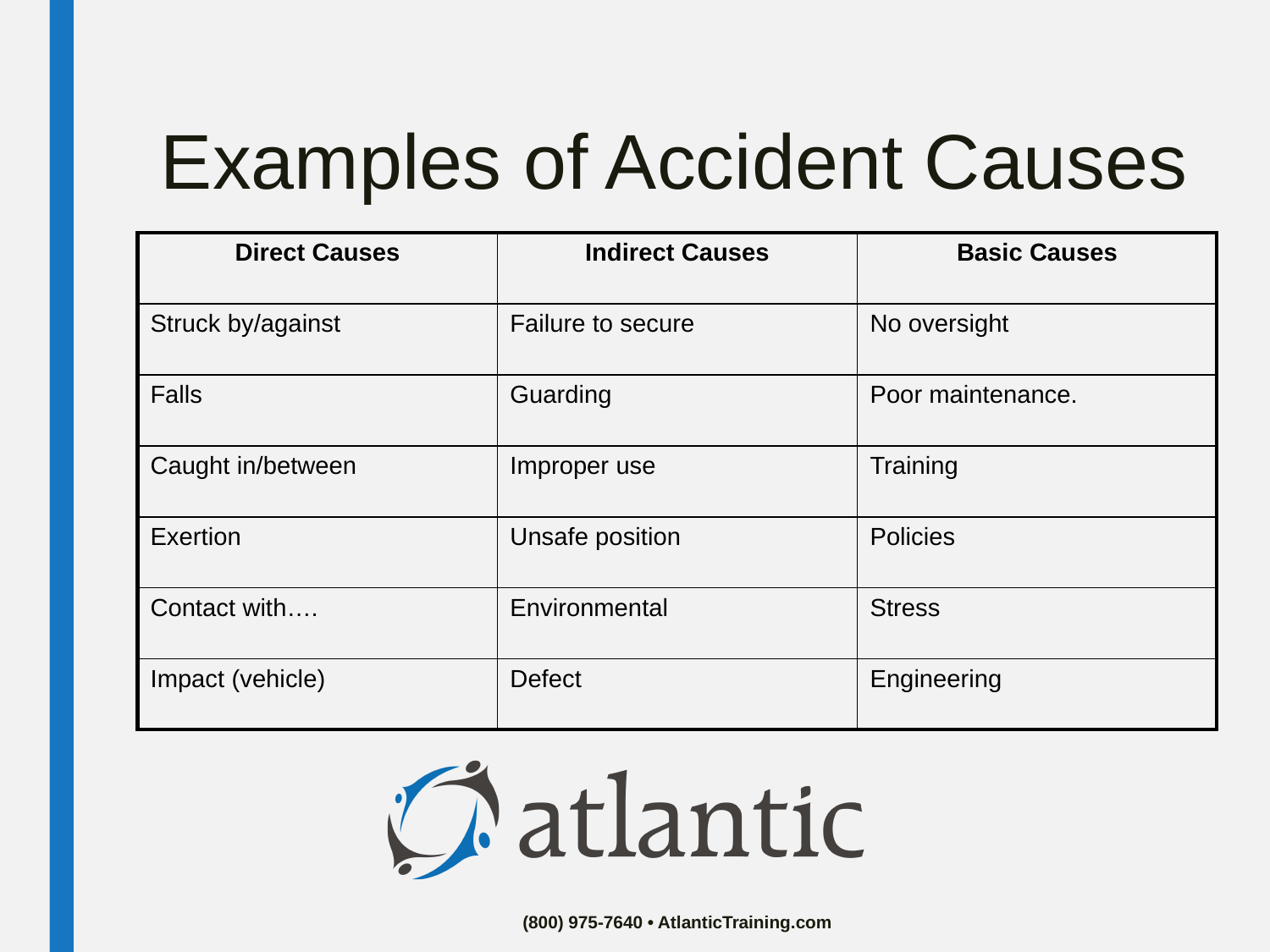

# Examples of Accident Causes
| Direct Causes | Indirect Causes | Basic Causes |
| --- | --- | --- |
| Struck by/against | Failure to secure | No oversight |
| Falls | Guarding | Poor maintenance. |
| Caught in/between | Improper use | Training |
| Exertion | Unsafe position | Policies |
| Contact with…. | Environmental | Stress |
| Impact (vehicle) | Defect | Engineering |
(800) 975-7640 • AtlanticTraining.com